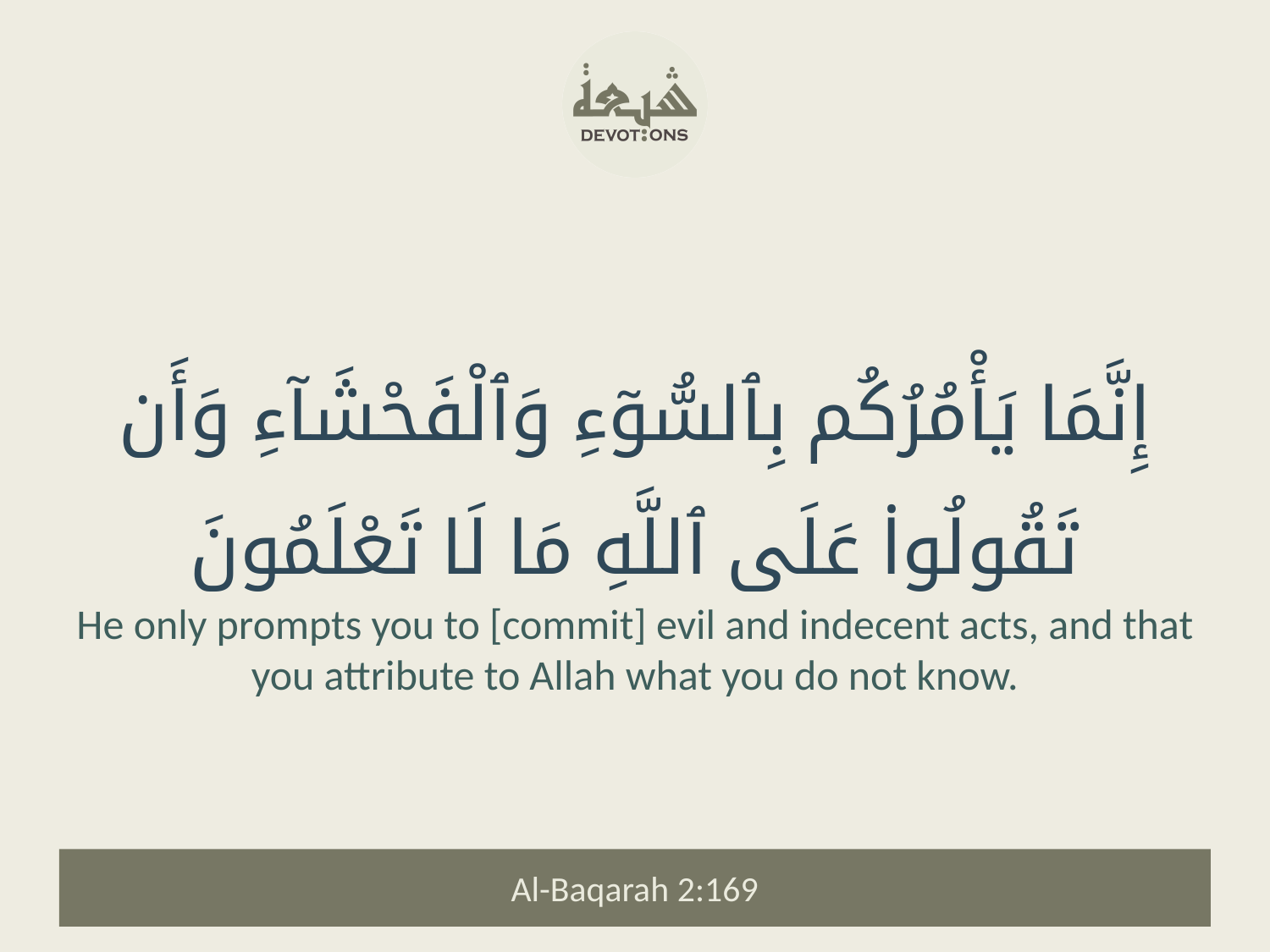

إِنَّمَا يَأْمُرُكُم بِٱلسُّوٓءِ وَٱلْفَحْشَآءِ وَأَن تَقُولُوا۟ عَلَى ٱللَّهِ مَا لَا تَعْلَمُونَ
He only prompts you to [commit] evil and indecent acts, and that you attribute to Allah what you do not know.
Al-Baqarah 2:169